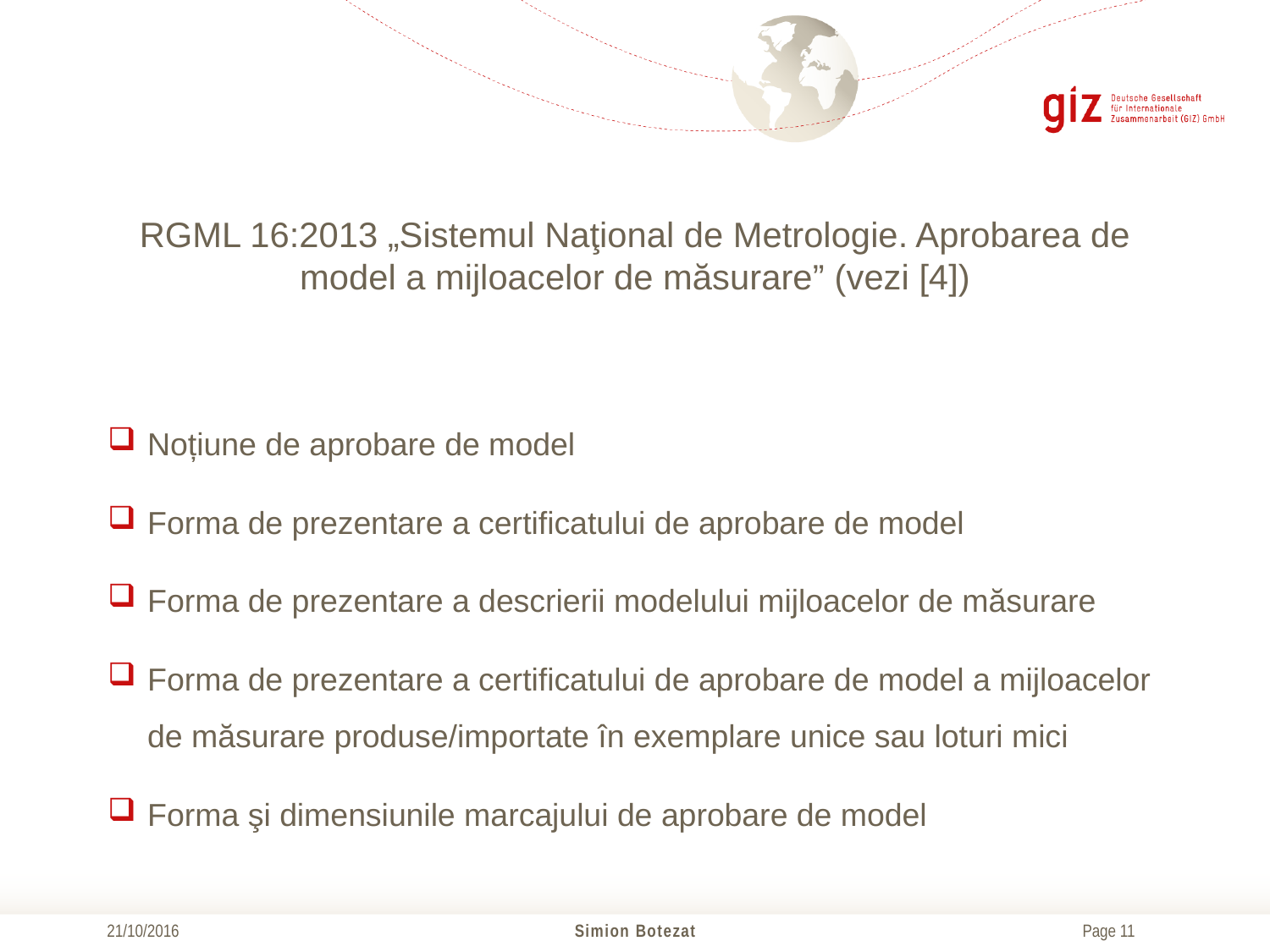

# RGML 16:2013 „Sistemul Naţional de Metrologie. Aprobarea de model a mijloacelor de măsurare” (vezi [4])

Noțiune de aprobare de model
Forma de prezentare a certificatului de aprobare de model
Forma de prezentare a descrierii modelului mijloacelor de măsurare
Forma de prezentare a certificatului de aprobare de model a mijloacelor de măsurare produse/importate în exemplare unice sau loturi mici
Forma şi dimensiunile marcajului de aprobare de model

21/10/2016
Simion Botezat